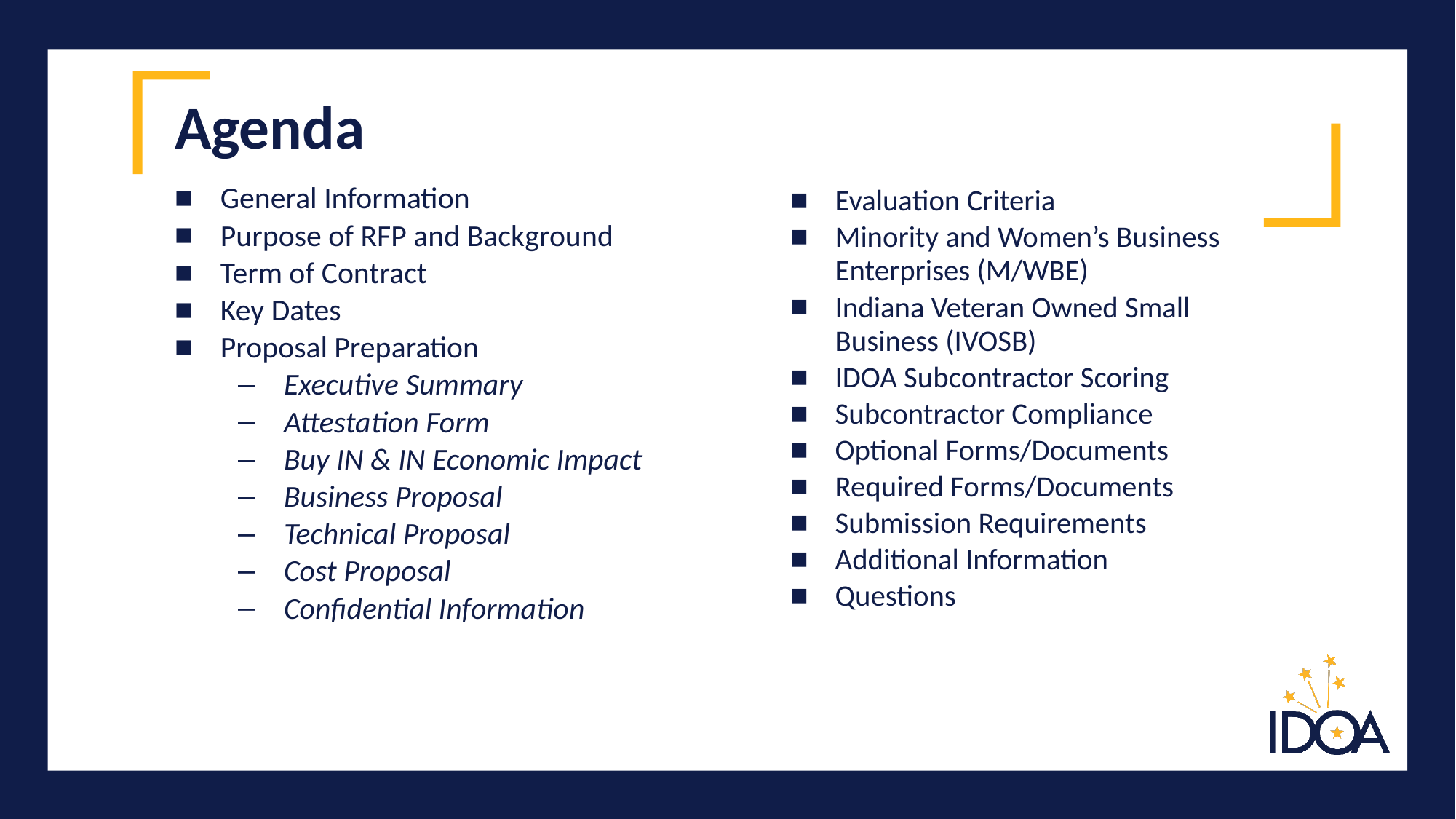

# Agenda
General Information
Purpose of RFP and Background
Term of Contract
Key Dates
Proposal Preparation
Executive Summary
Attestation Form
Buy IN & IN Economic Impact
Business Proposal
Technical Proposal
Cost Proposal
Confidential Information
Evaluation Criteria
Minority and Women’s Business Enterprises (M/WBE)
Indiana Veteran Owned Small Business (IVOSB)
IDOA Subcontractor Scoring
Subcontractor Compliance
Optional Forms/Documents
Required Forms/Documents
Submission Requirements
Additional Information
Questions